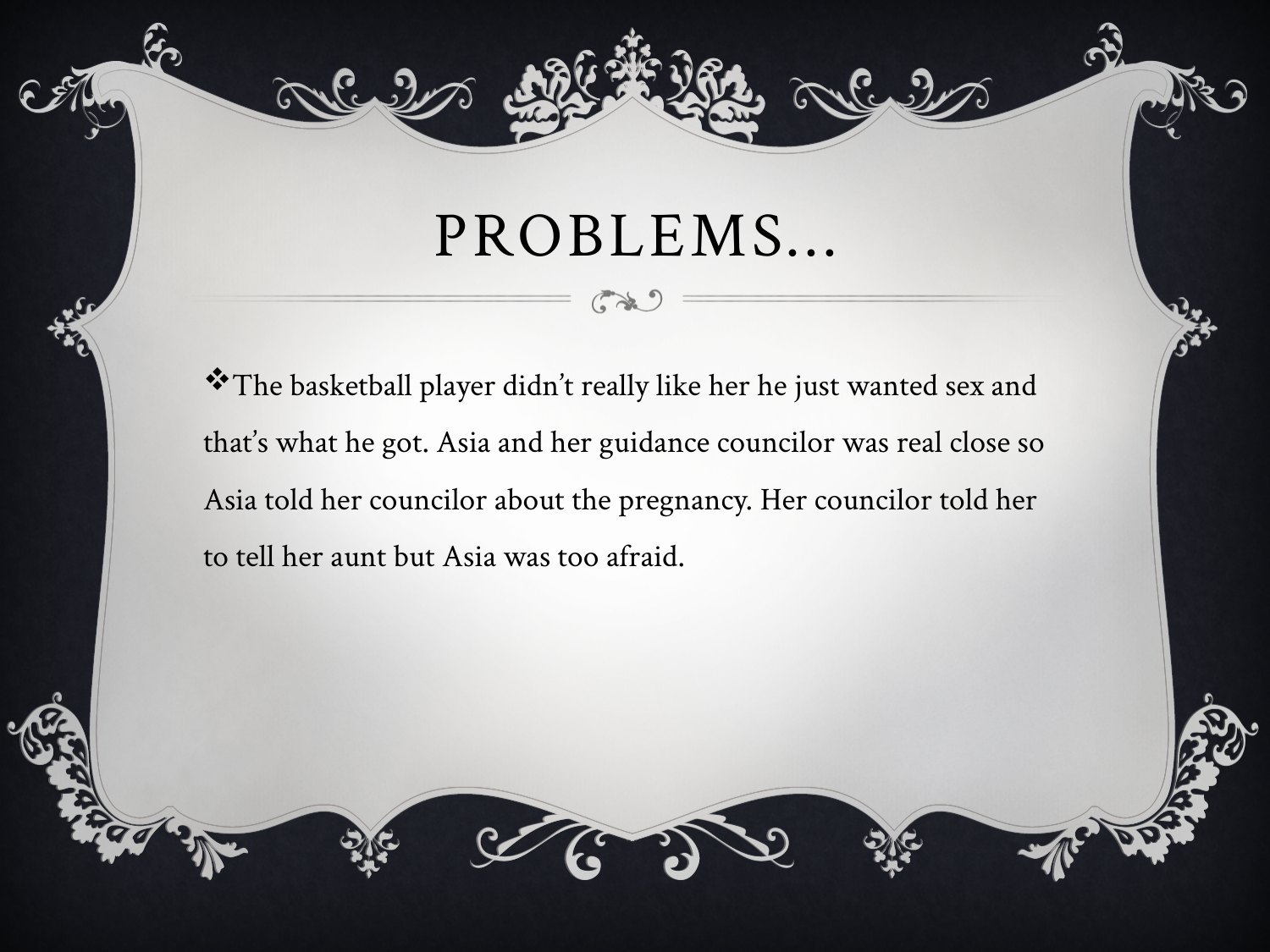

# Problems…
The basketball player didn’t really like her he just wanted sex and that’s what he got. Asia and her guidance councilor was real close so Asia told her councilor about the pregnancy. Her councilor told her to tell her aunt but Asia was too afraid.